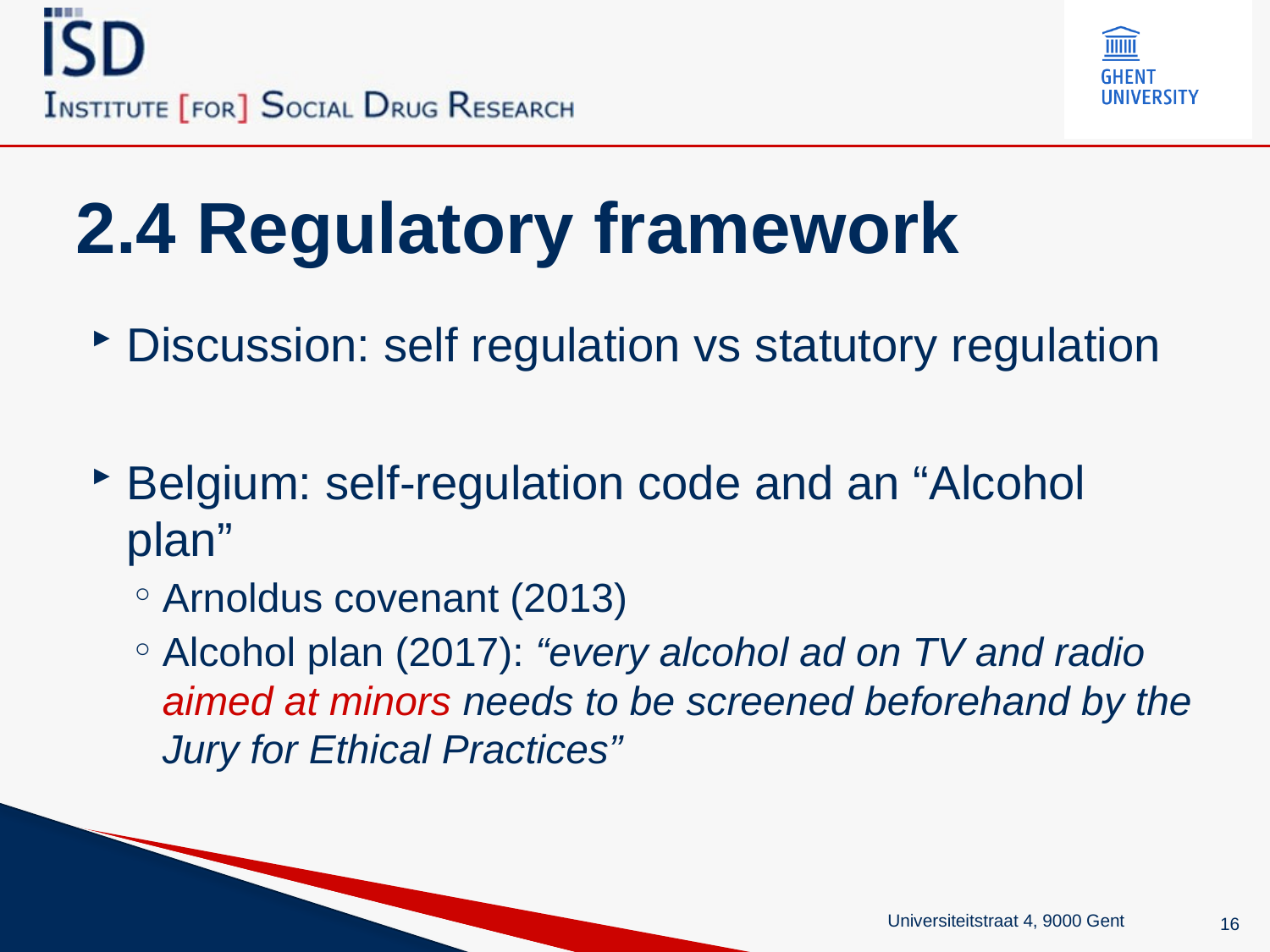

# 2.4 Regulatory framework
Discussion: self regulation vs statutory regulation

Belgium: self-regulation code and an “Alcohol plan”
Arnoldus covenant (2013)
Alcohol plan (2017): “every alcohol ad on TV and radio aimed at minors needs to be screened beforehand by the Jury for Ethical Practices”
Universiteitstraat 4, 9000 Gent
16